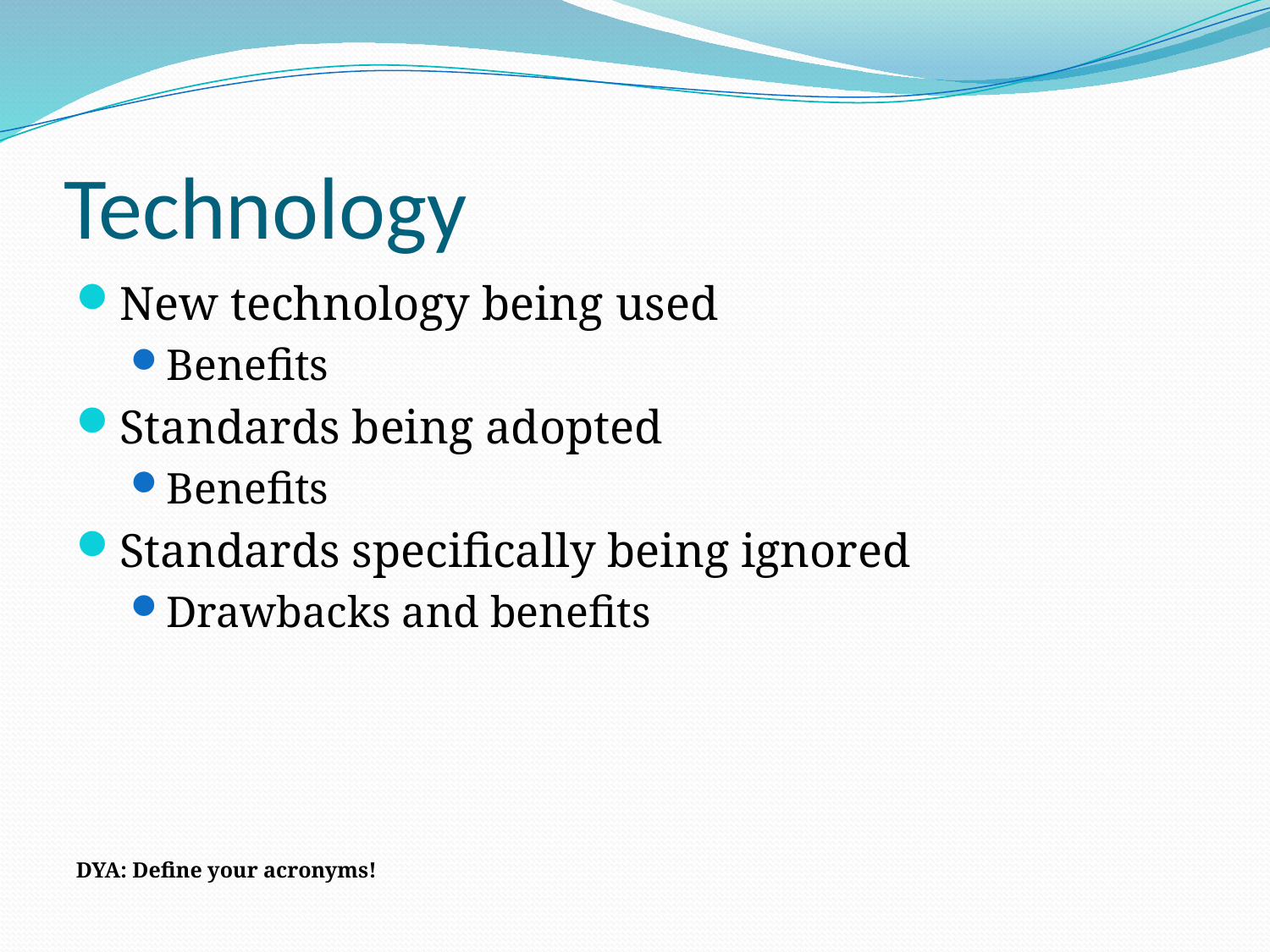

# Technology
New technology being used
Benefits
Standards being adopted
Benefits
Standards specifically being ignored
Drawbacks and benefits
DYA: Define your acronyms!